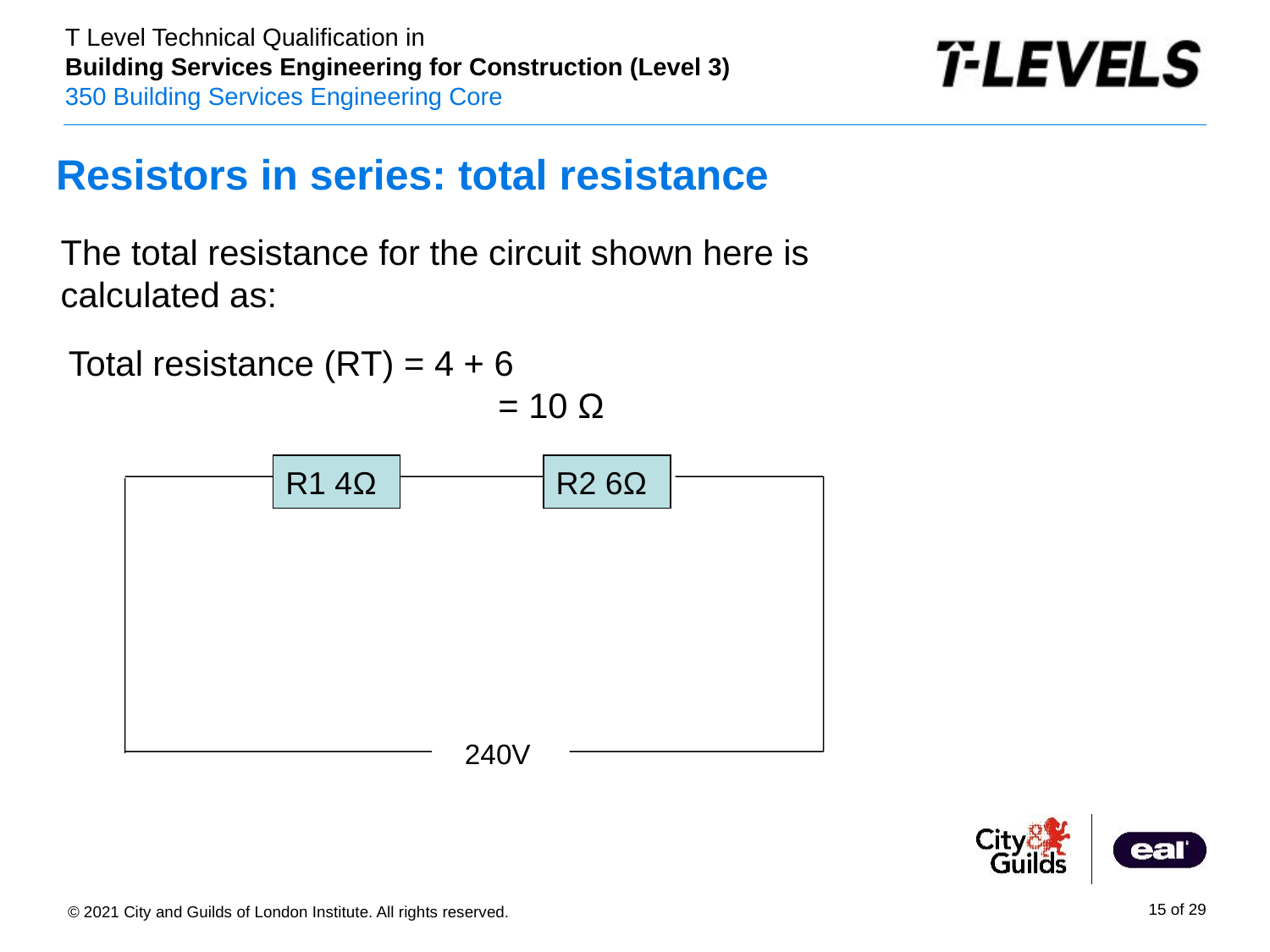

# Resistors in series: total resistance
The total resistance for the circuit shown here is calculated as:
Total resistance (RT) = 4 + 6
			     = 10 Ω
R1 4Ω
R2 6Ω

240V